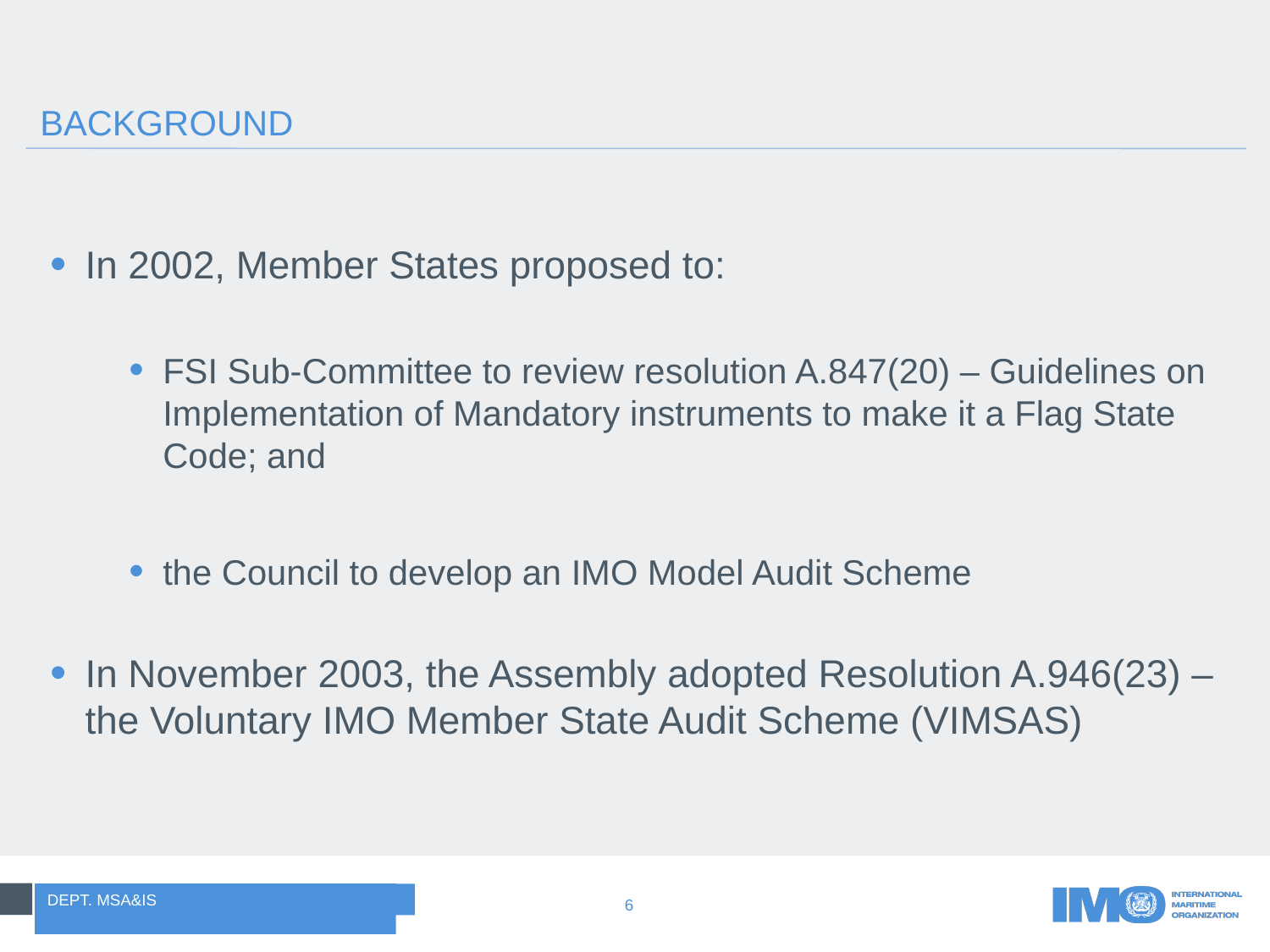

# BACKGROUND

In 2002, Member States proposed to:

FSI Sub-Committee to review resolution A.847(20) – Guidelines on Implementation of Mandatory instruments to make it a Flag State Code; and

the Council to develop an IMO Model Audit Scheme

In November 2003, the Assembly adopted Resolution A.946(23) – the Voluntary IMO Member State Audit Scheme (VIMSAS)